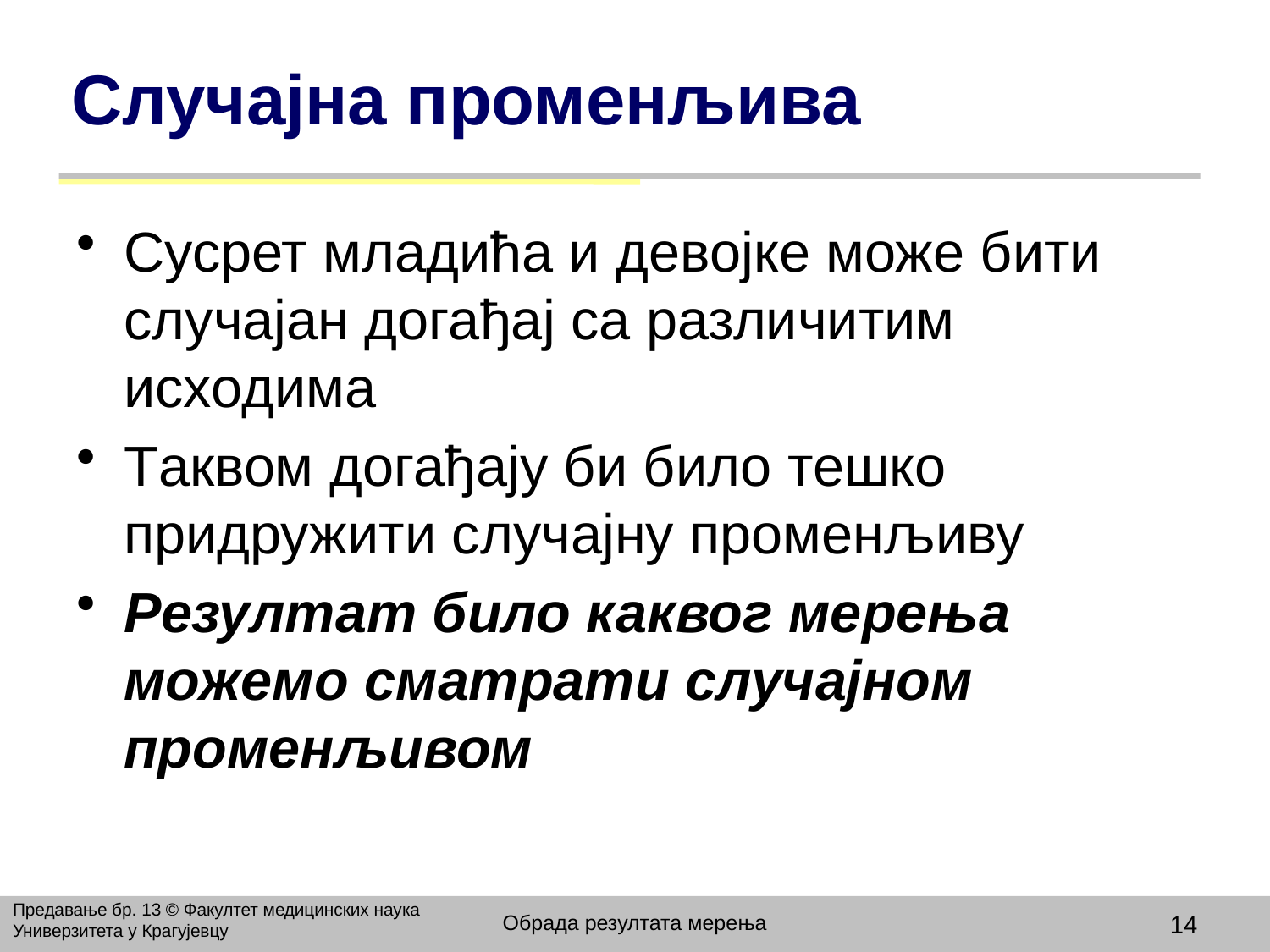

# Случајна променљива
Сусрет младића и девојке може бити случајан догађај са различитим исходима
Таквом догађају би било тешко придружити случајну променљиву
Резултат било каквог мерења можемо сматрати случајном променљивом
Предавање бр. 13 © Факултет медицинских наука Универзитета у Крагујевцу
Обрада резултата мерења
14